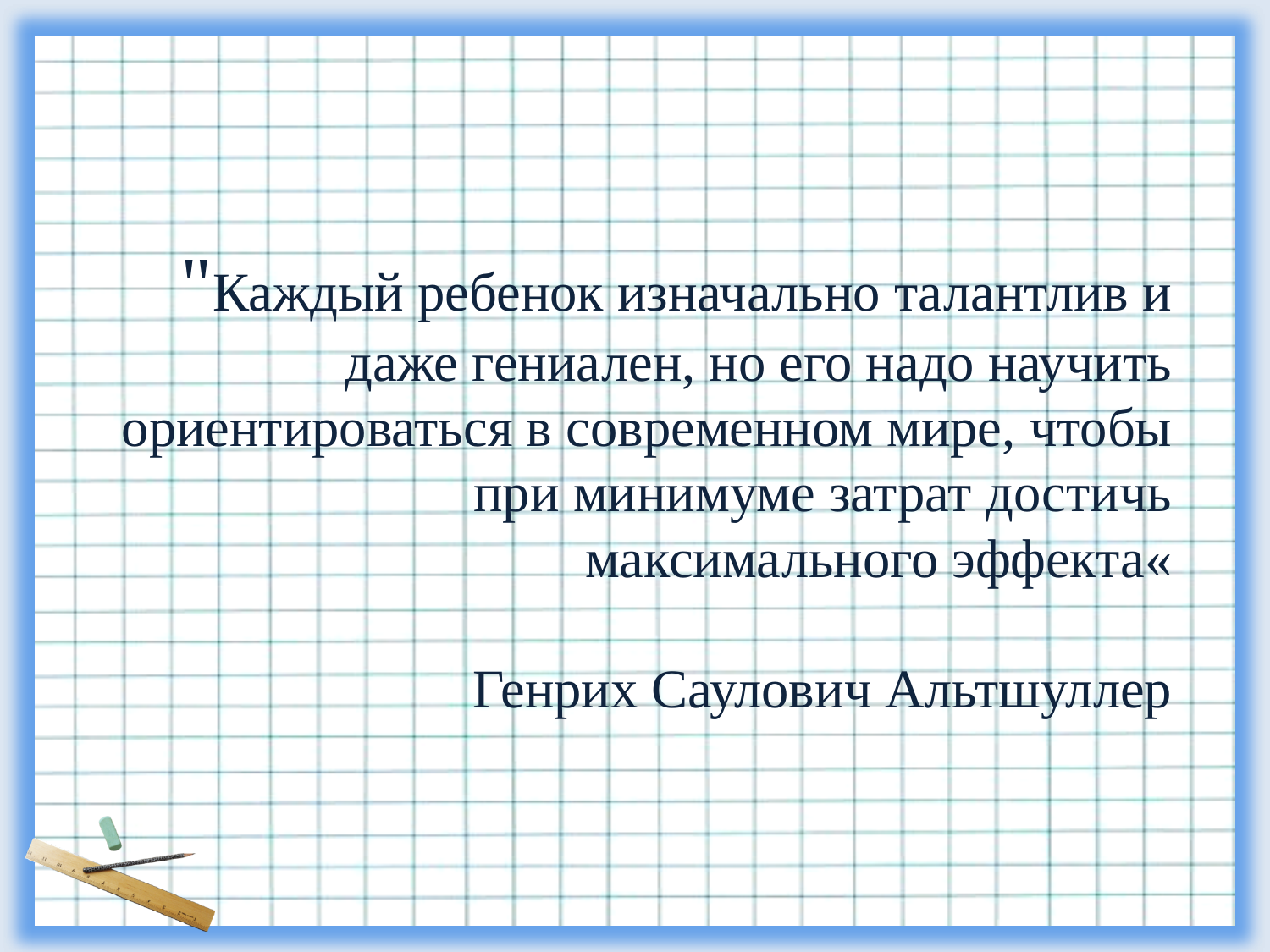

# "Каждый ребенок изначально талантлив и даже гениален, но его надо научить ориентироваться в современном мире, чтобы при минимуме затрат достичь максимального эффекта« Генрих Саулович Альтшуллер